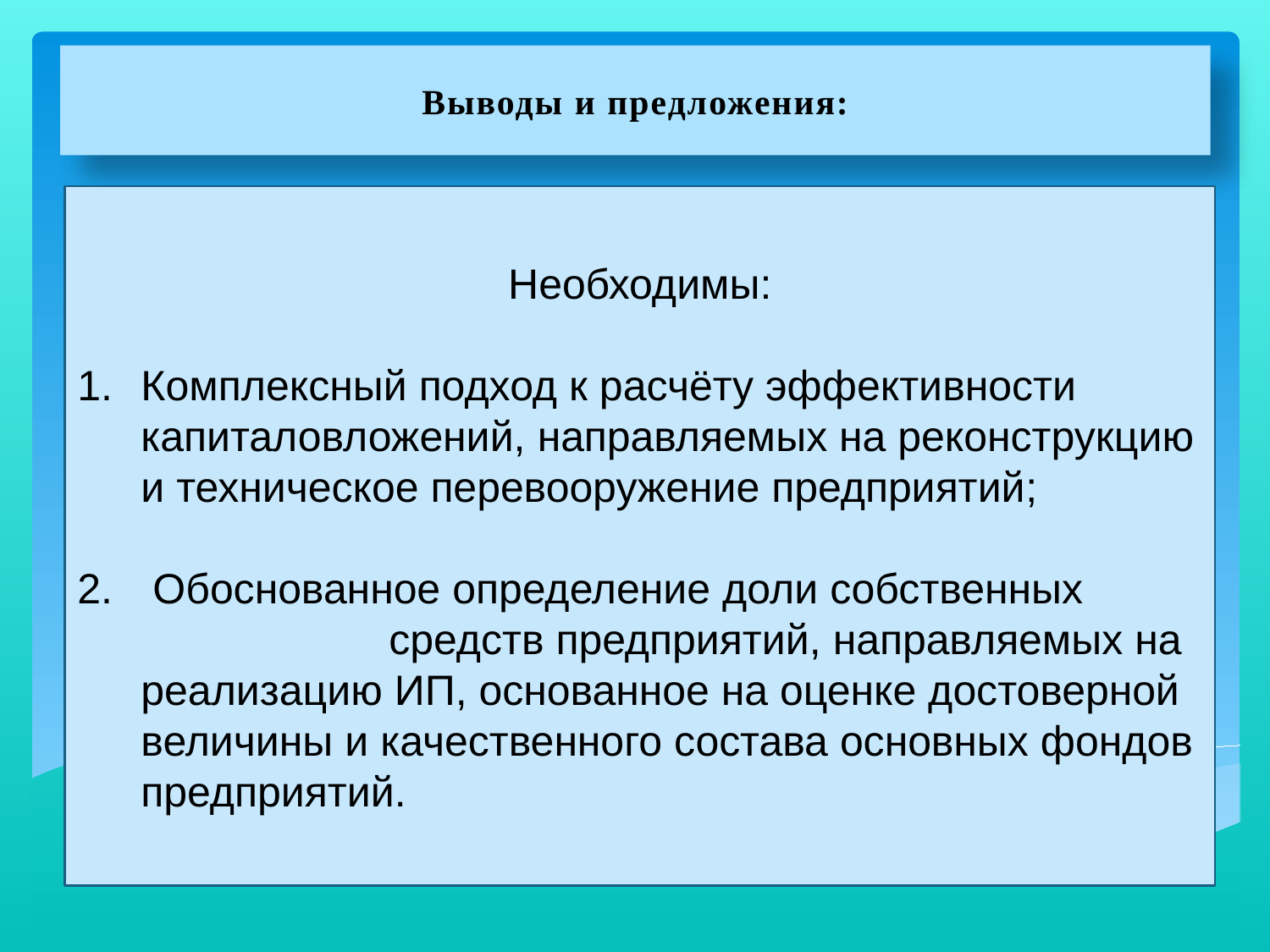

Выводы и предложения:
Необходимы:

Комплексный подход к расчёту эффективности капиталовложений, направляемых на реконструкцию и техническое перевооружение предприятий;

 Обоснованное определение доли собственных                                средств предприятий, направляемых на реализацию ИП, основанное на оценке достоверной величины и качественного состава основных фондов предприятий.